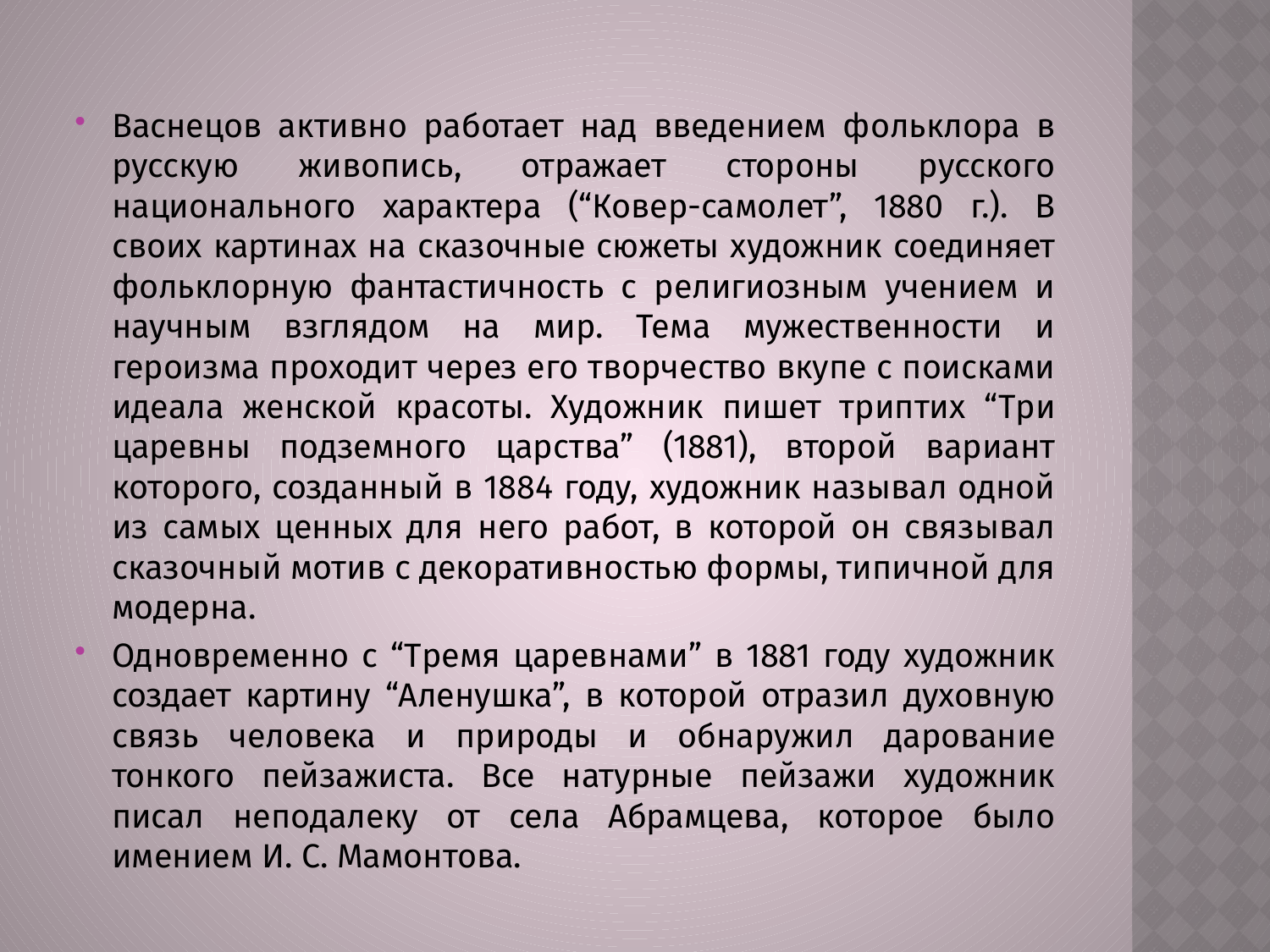

Васнецов активно работает над введением фольклора в русскую живопись, отражает стороны русского национального характера (“Ковер-самолет”, 1880 г.). В своих картинах на сказочные сюжеты художник соединяет фольклорную фантастичность с религиозным учением и научным взглядом на мир. Тема мужественности и героизма проходит через его творчество вкупе с поисками идеала женской красоты. Художник пишет триптих “Три царевны подземного царства” (1881), второй вариант которого, созданный в 1884 году, художник называл одной из самых ценных для него работ, в которой он связывал сказочный мотив с декоративностью формы, типичной для модерна.
Одновременно с “Тремя царевнами” в 1881 году художник создает картину “Аленушка”, в которой отразил духовную связь человека и природы и обнаружил дарование тонкого пейзажиста. Все натурные пейзажи художник писал неподалеку от села Абрамцева, которое было имением И. С. Мамонтова.